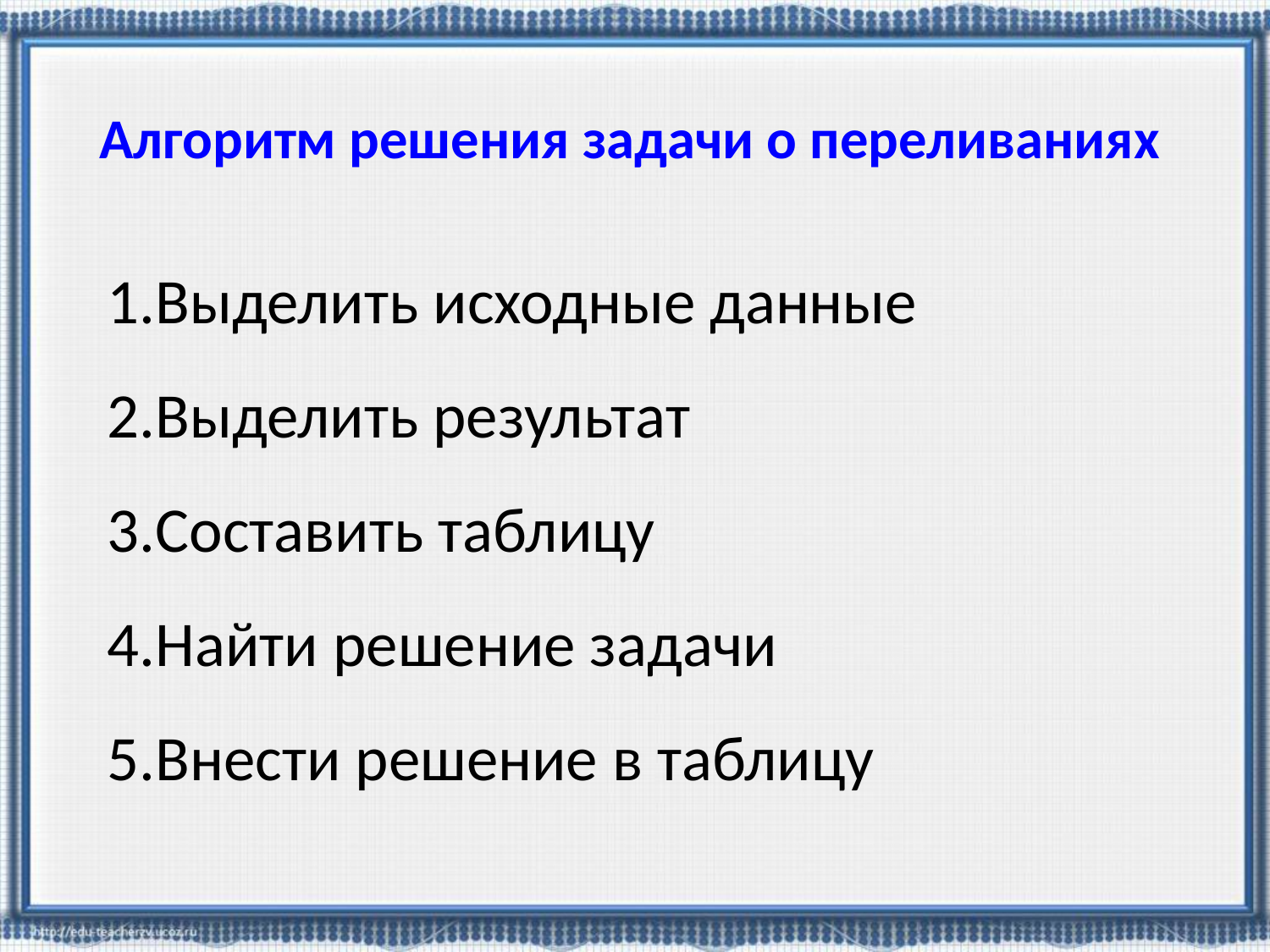

Алгоритм решения задачи о переливаниях
Выделить исходные данные
Выделить результат
Составить таблицу
Найти решение задачи
Внести решение в таблицу